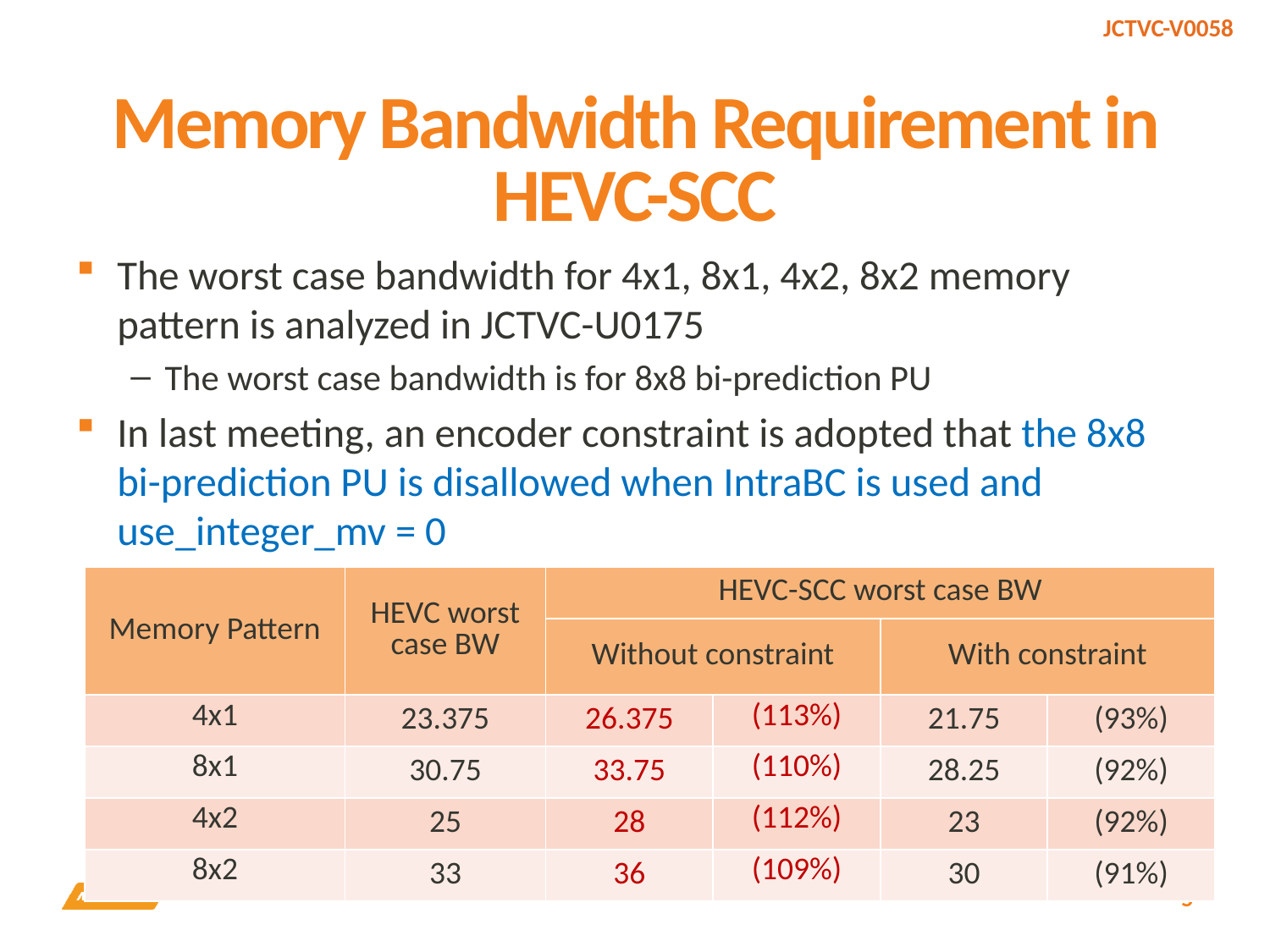

# Memory Bandwidth Requirement in HEVC-SCC
The worst case bandwidth for 4x1, 8x1, 4x2, 8x2 memory pattern is analyzed in JCTVC-U0175
The worst case bandwidth is for 8x8 bi-prediction PU
In last meeting, an encoder constraint is adopted that the 8x8 bi-prediction PU is disallowed when IntraBC is used and use_integer_mv = 0
| Memory Pattern | HEVC worst case BW | HEVC-SCC worst case BW |  |  |  |
| --- | --- | --- | --- | --- | --- |
|  |  | Without constraint |  | With constraint |  |
| 4x1 | 23.375 | 26.375 | (113%) | 21.75 | (93%) |
| 8x1 | 30.75 | 33.75 | (110%) | 28.25 | (92%) |
| 4x2 | 25 | 28 | (112%) | 23 | (92%) |
| 8x2 | 33 | 36 | (109%) | 30 | (91%) |
5